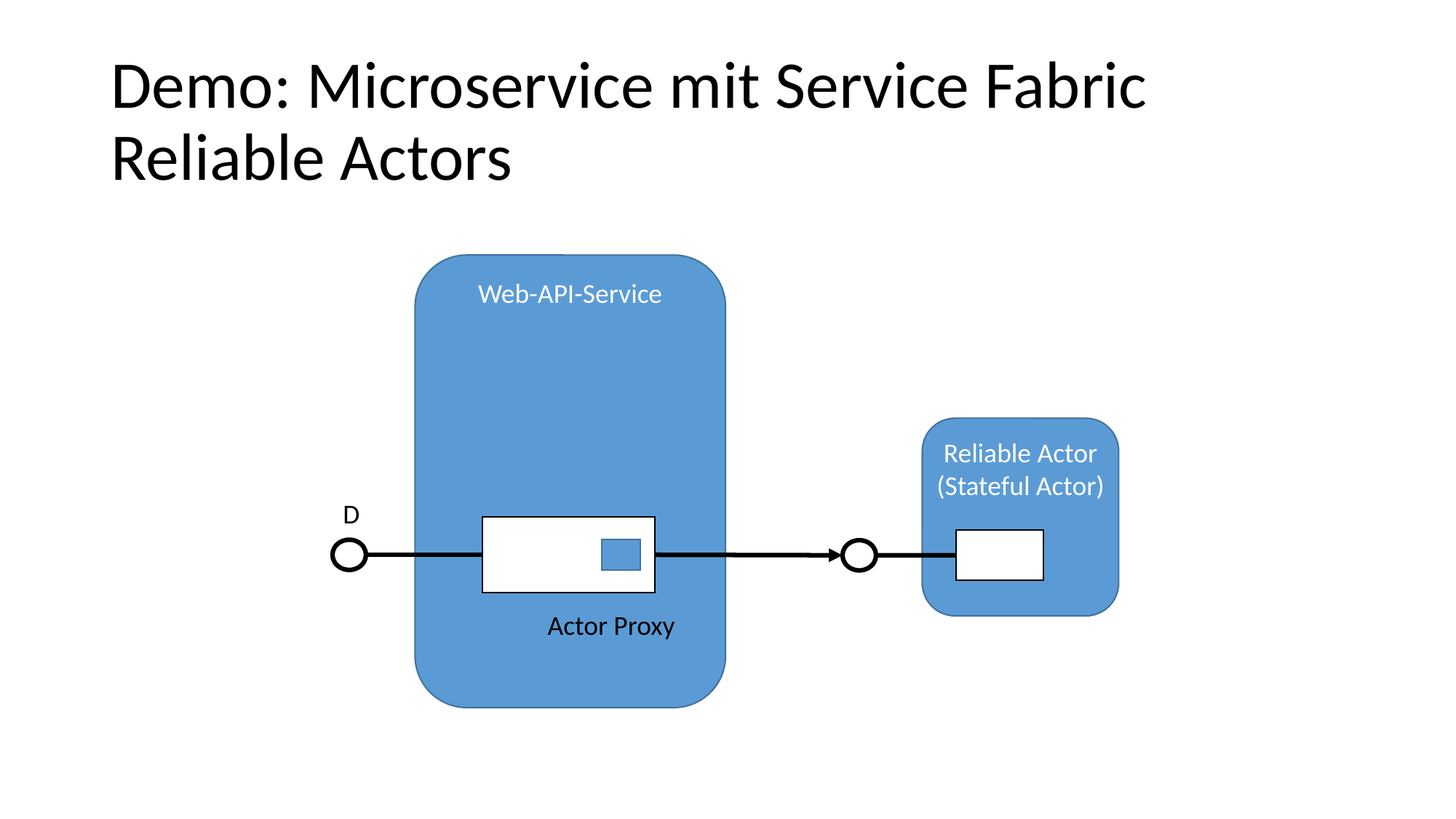

# Demo: Microservice mit Service Fabric Reliable Actors
Web-API-Service
D

Reliable Actor
(Stateful Actor)

Actor Proxy